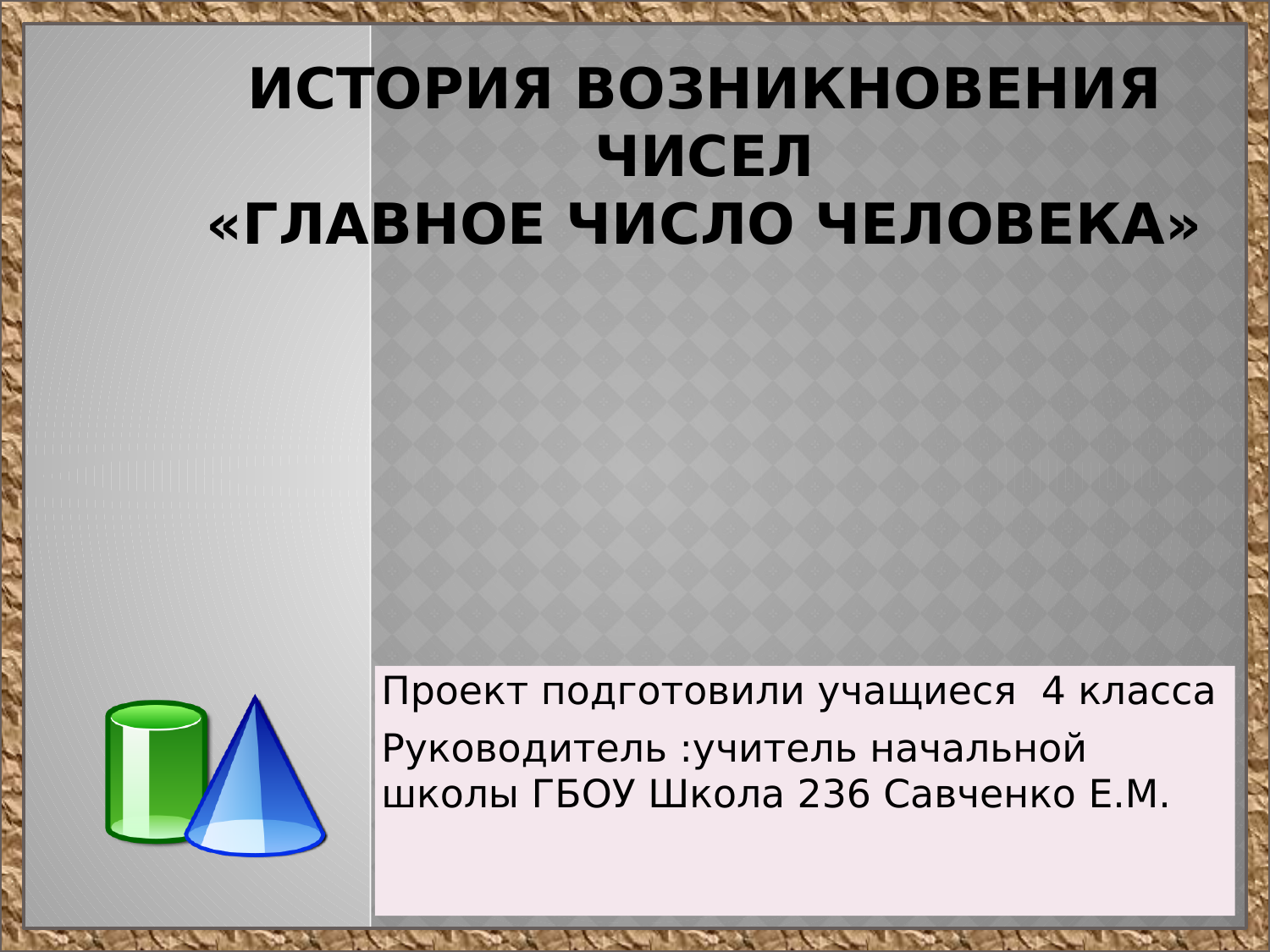

# История возникновения чисел «Главное число человека»
Проект подготовили учащиеся  4 класса
Руководитель :учитель начальной школы ГБОУ Школа 236 Савченко Е.М.